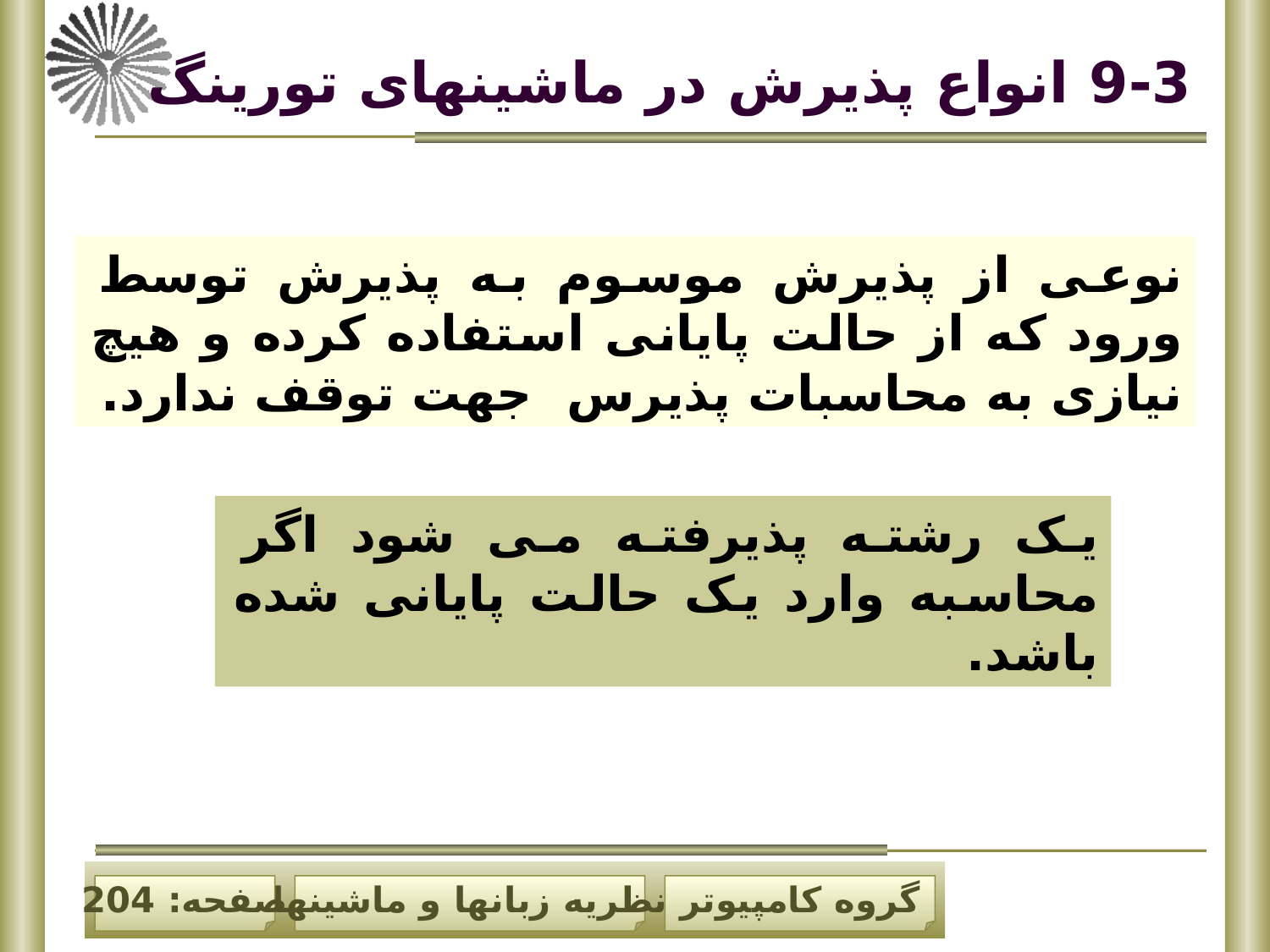

# 9-3 انواع پذیرش در ماشینهای تورینگ
نوعی از پذیرش موسوم به پذیرش توسط ورود که از حالت پایانی استفاده کرده و هیچ نیازی به محاسبات پذیرس  جهت توقف ندارد.
یک رشته پذیرفته می شود اگر محاسبه وارد یک حالت پایانی شده باشد.